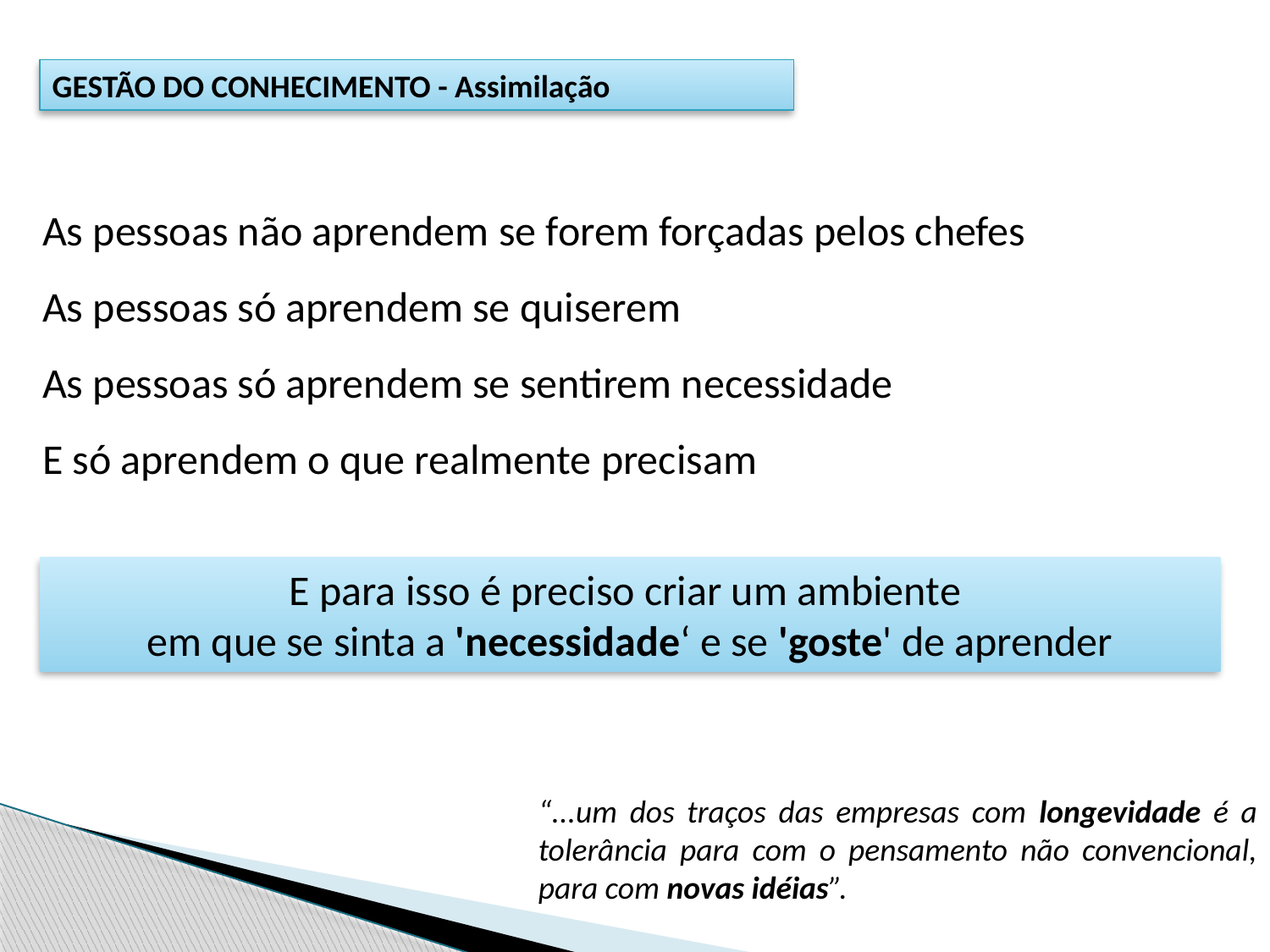

GESTÃO DO CONHECIMENTO - Assimilação
As pessoas não aprendem se forem forçadas pelos chefes
As pessoas só aprendem se quiserem
As pessoas só aprendem se sentirem necessidade
E só aprendem o que realmente precisam
E para isso é preciso criar um ambiente
em que se sinta a 'necessidade‘ e se 'goste' de aprender
“...um dos traços das empresas com longevidade é a tolerância para com o pensamento não convencional, para com novas idéias”.